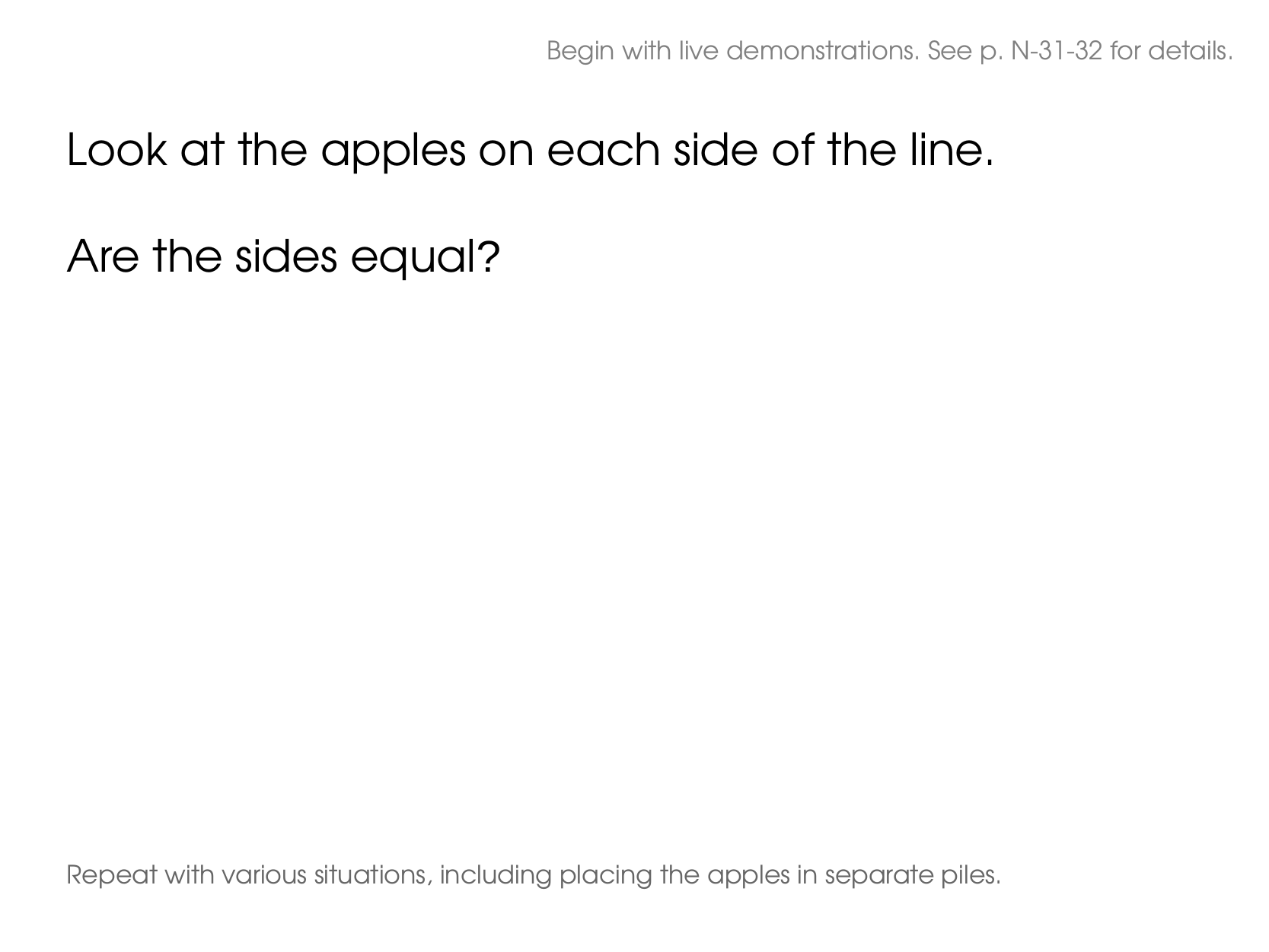

Begin with live demonstrations. See p. N-31-32 for details.
Look at the apples on each side of the line.

Are the sides equal?
Repeat with various situations, including placing the apples in separate piles.